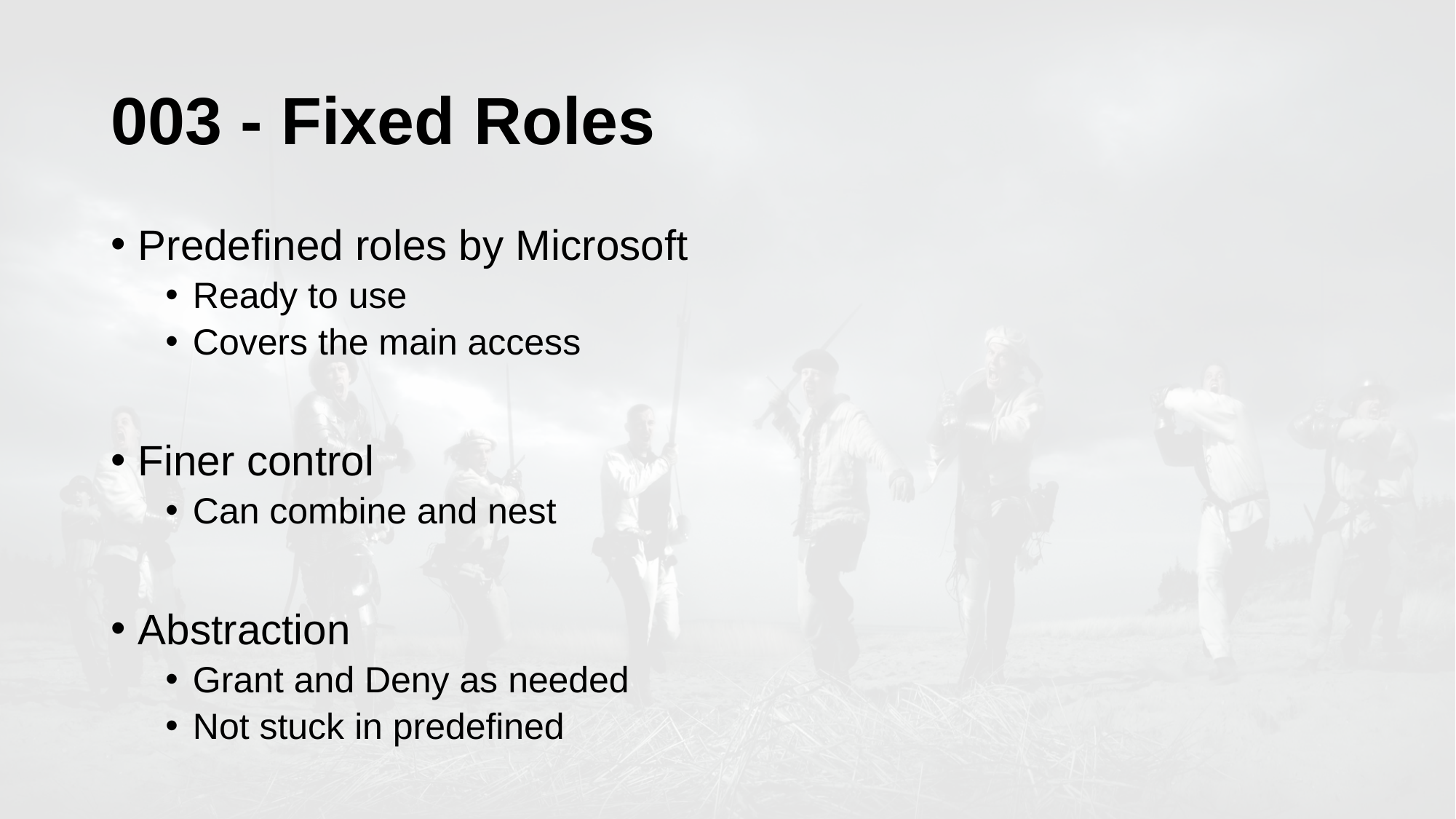

# 003 - Fixed Roles
Predefined roles by Microsoft
Ready to use
Covers the main access

Finer control
Can combine and nest

Abstraction
Grant and Deny as needed
Not stuck in predefined